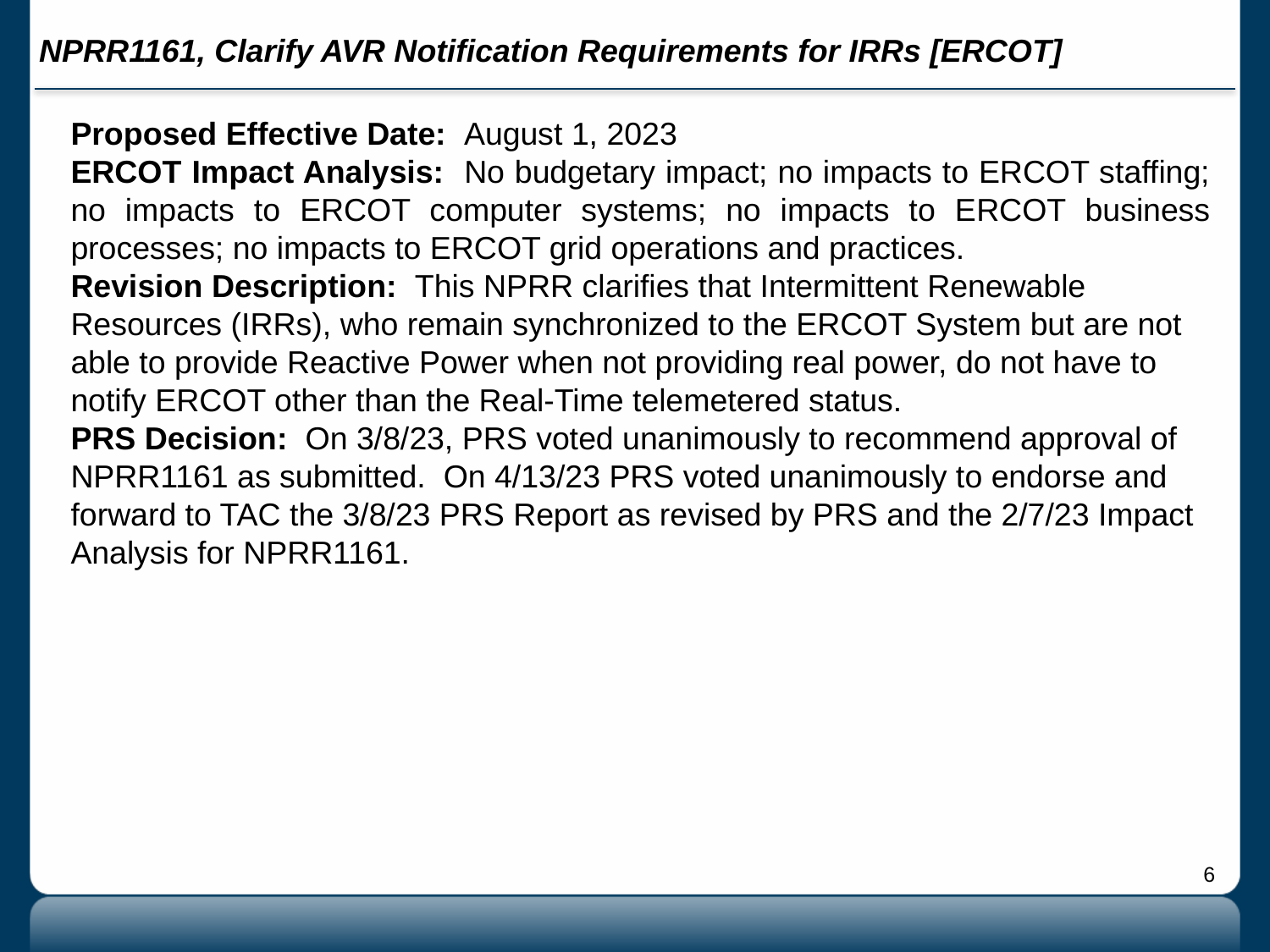

# NPRR1161, Clarify AVR Notification Requirements for IRRs [ERCOT]
Proposed Effective Date:  August 1, 2023
ERCOT Impact Analysis:  No budgetary impact; no impacts to ERCOT staffing; no impacts to ERCOT computer systems; no impacts to ERCOT business processes; no impacts to ERCOT grid operations and practices.
Revision Description:  This NPRR clarifies that Intermittent Renewable Resources (IRRs), who remain synchronized to the ERCOT System but are not able to provide Reactive Power when not providing real power, do not have to notify ERCOT other than the Real-Time telemetered status.
PRS Decision:  On 3/8/23, PRS voted unanimously to recommend approval of NPRR1161 as submitted.  On 4/13/23 PRS voted unanimously to endorse and forward to TAC the 3/8/23 PRS Report as revised by PRS and the 2/7/23 Impact Analysis for NPRR1161.